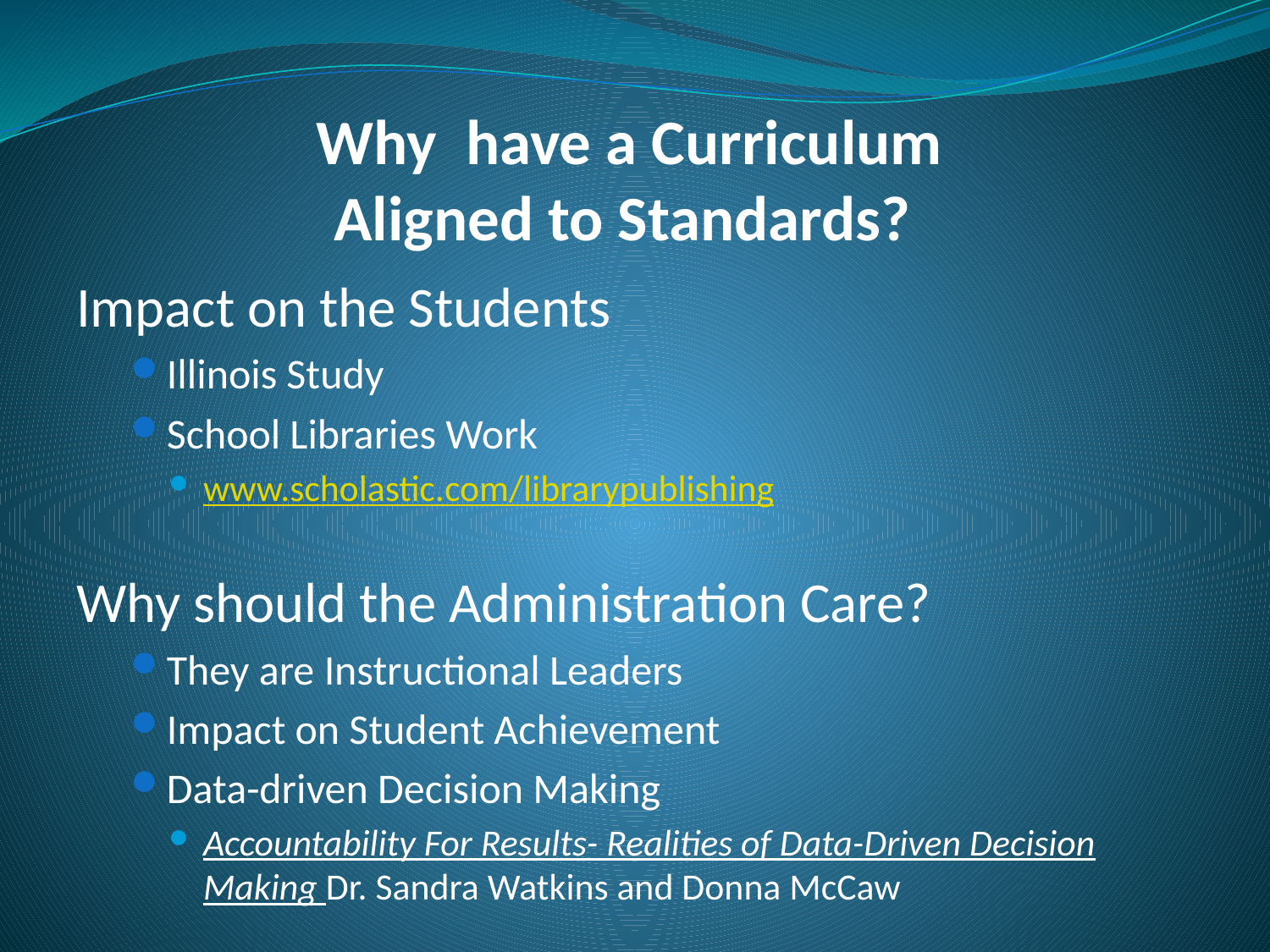

Why  have a Curriculum
Aligned to Standards?
Impact on the Students
Illinois Study
School Libraries Work
www.scholastic.com/librarypublishing

Why should the Administration Care?
They are Instructional Leaders
Impact on Student Achievement
Data-driven Decision Making
Accountability For Results- Realities of Data-Driven Decision Making Dr. Sandra Watkins and Donna McCaw